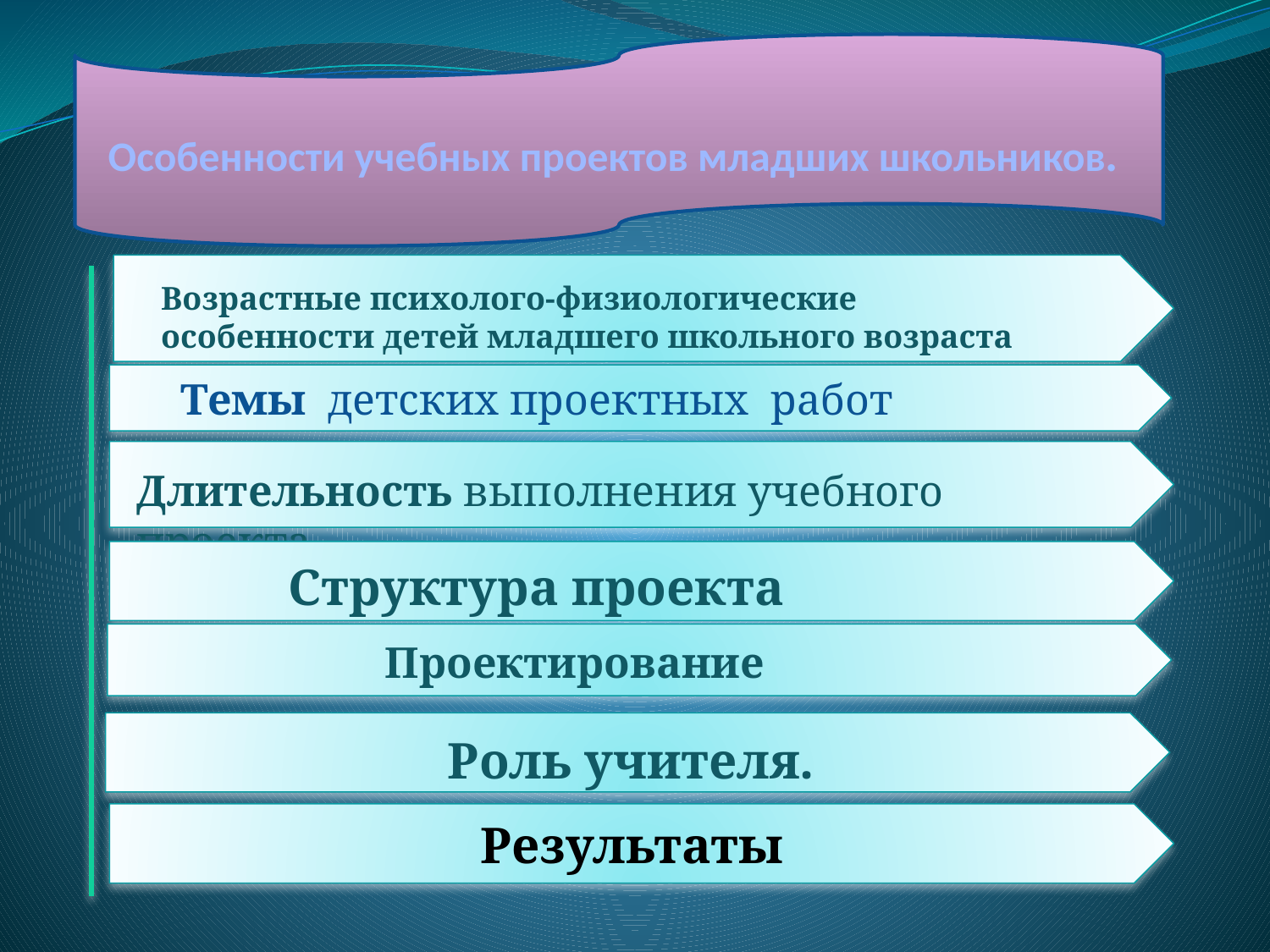

# Особенности учебных проектов младших школьников.

Возрастные психолого-физиологические особенности детей младшего школьного возраста

Темы  детских проектных  работ

Длительность выполнения учебного проекта

Структура проекта

Проектирование

Роль учителя.
Результаты